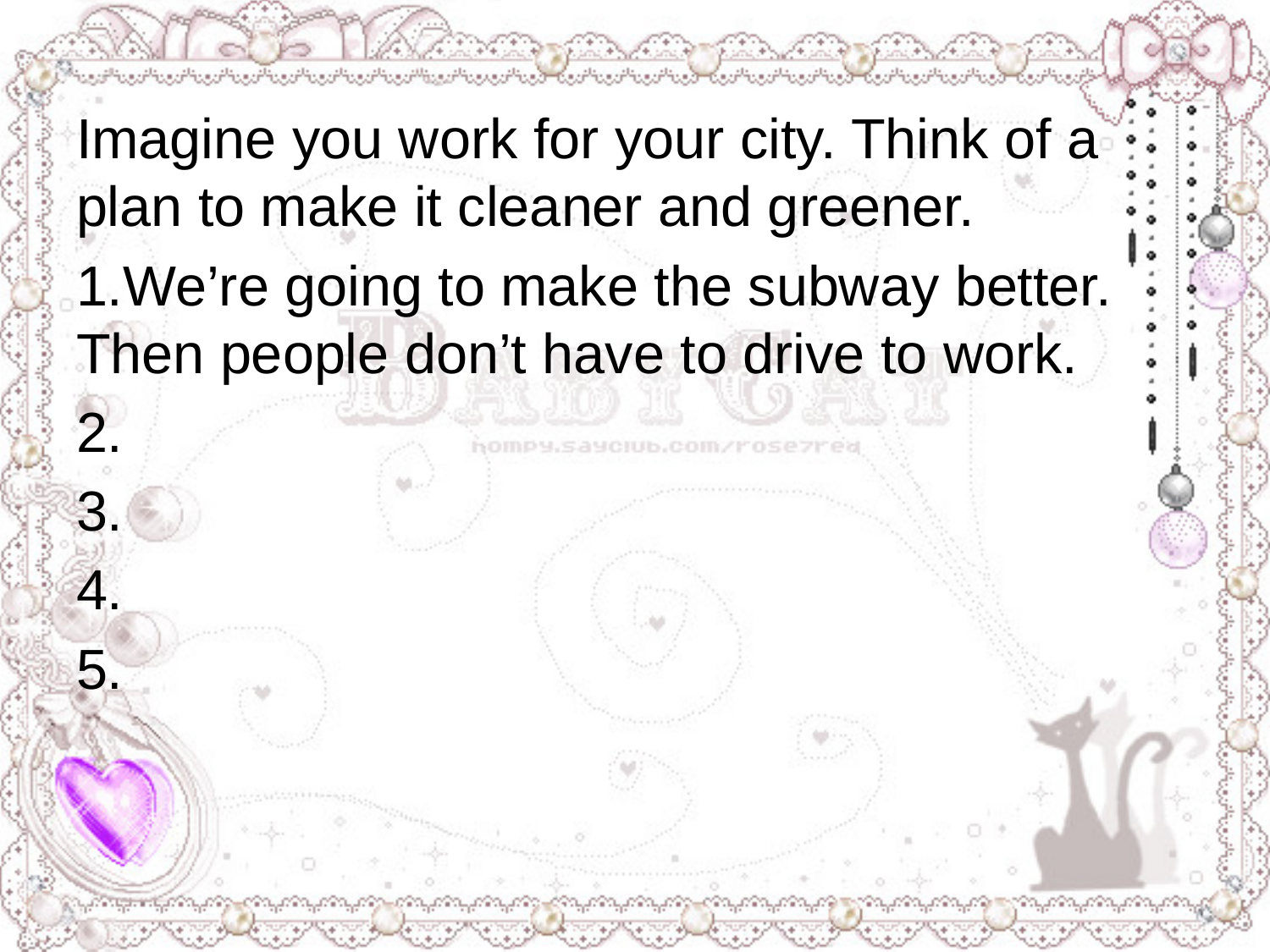

Imagine you work for your city. Think of a plan to make it cleaner and greener.
1.We’re going to make the subway better. Then people don’t have to drive to work.
2.
3.
4.
5.